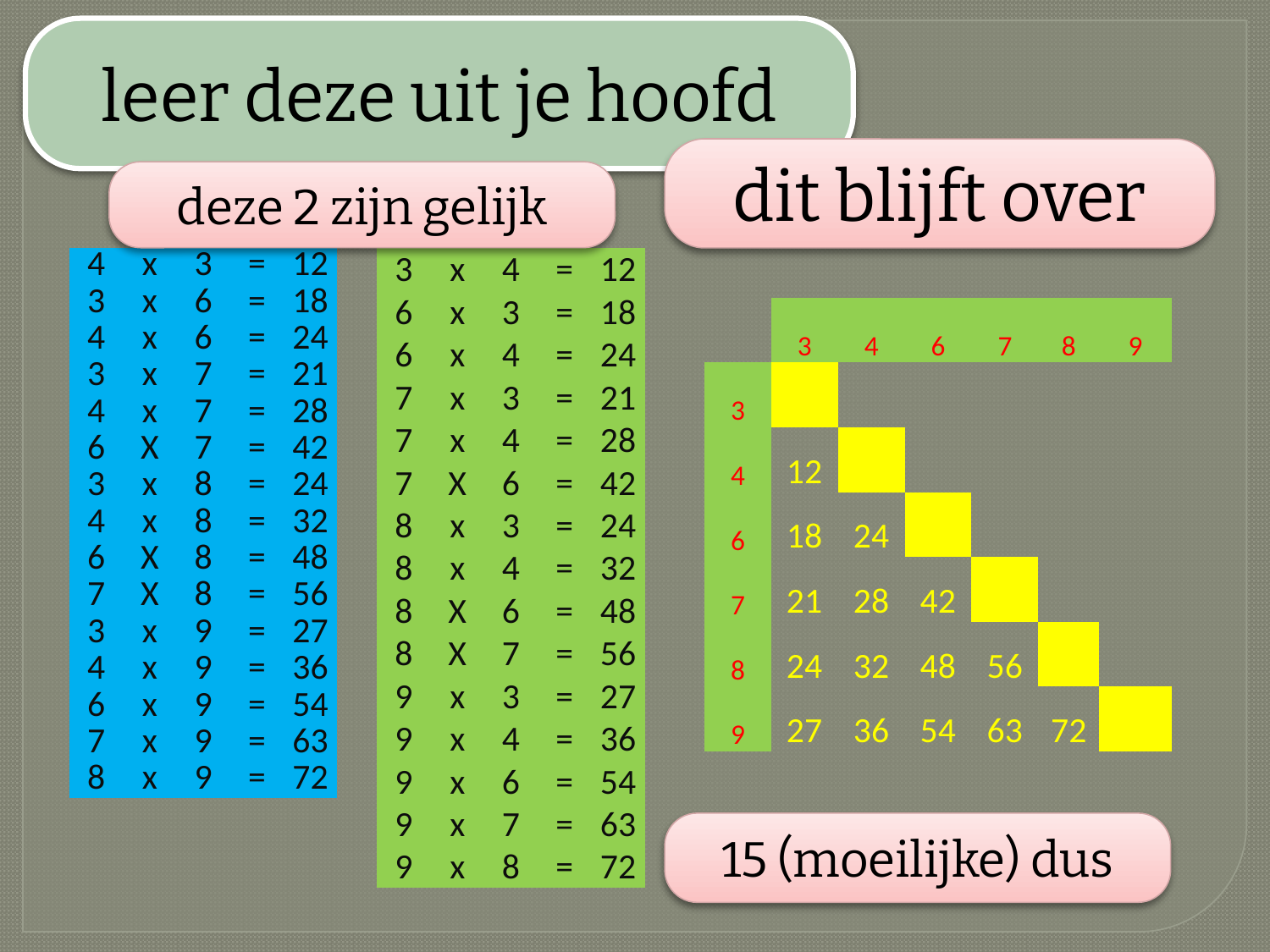

leer deze uit je hoofd
dit blijft over
deze 2 zijn gelijk
| 4 | x | 3 | = | 12 |
| --- | --- | --- | --- | --- |
| 3 | x | 6 | = | 18 |
| 4 | x | 6 | = | 24 |
| 3 | x | 7 | = | 21 |
| 4 | x | 7 | = | 28 |
| 6 | X | 7 | = | 42 |
| 3 | x | 8 | = | 24 |
| 4 | x | 8 | = | 32 |
| 6 | X | 8 | = | 48 |
| 7 | X | 8 | = | 56 |
| 3 | x | 9 | = | 27 |
| 4 | x | 9 | = | 36 |
| 6 | x | 9 | = | 54 |
| 7 | x | 9 | = | 63 |
| 8 | x | 9 | = | 72 |
| 3 | x | 4 | = | 12 |
| --- | --- | --- | --- | --- |
| 6 | x | 3 | = | 18 |
| 6 | x | 4 | = | 24 |
| 7 | x | 3 | = | 21 |
| 7 | x | 4 | = | 28 |
| 7 | X | 6 | = | 42 |
| 8 | x | 3 | = | 24 |
| 8 | x | 4 | = | 32 |
| 8 | X | 6 | = | 48 |
| 8 | X | 7 | = | 56 |
| 9 | x | 3 | = | 27 |
| 9 | x | 4 | = | 36 |
| 9 | x | 6 | = | 54 |
| 9 | x | 7 | = | 63 |
| 9 | x | 8 | = | 72 |
|  | 3 | 4 | 6 | 7 | 8 | 9 |
| --- | --- | --- | --- | --- | --- | --- |
| 3 |  |  |  |  |  |  |
| 4 | 12 |  |  |  |  |  |
| 6 | 18 | 24 |  |  |  |  |
| 7 | 21 | 28 | 42 |  |  |  |
| 8 | 24 | 32 | 48 | 56 |  |  |
| 9 | 27 | 36 | 54 | 63 | 72 |  |
15 (moeilijke) dus